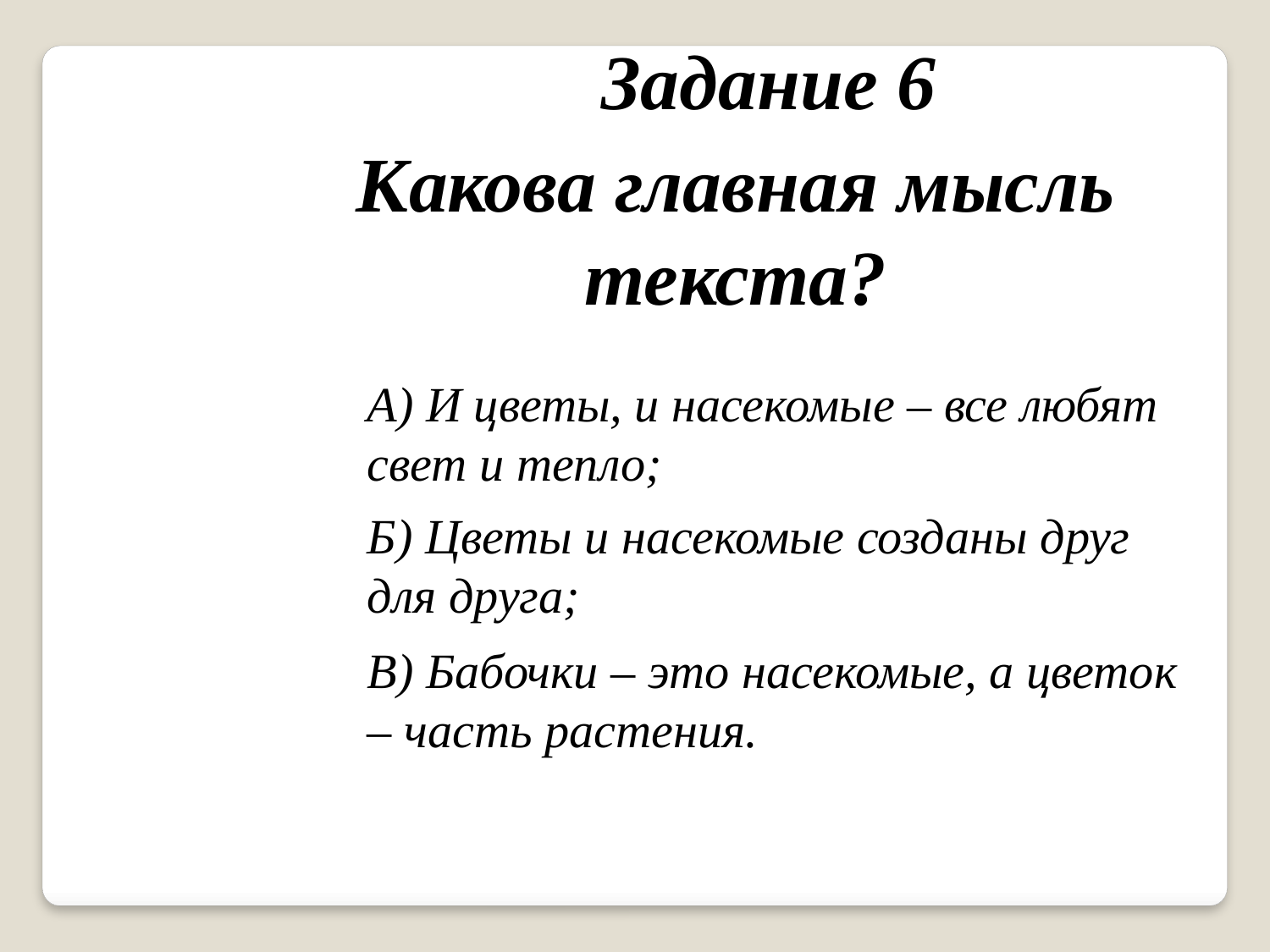

Задание 6
Какова главная мысль текста?
А) И цветы, и насекомые – все любят свет и тепло;
Б) Цветы и насекомые созданы друг для друга;
В) Бабочки – это насекомые, а цветок – часть растения.